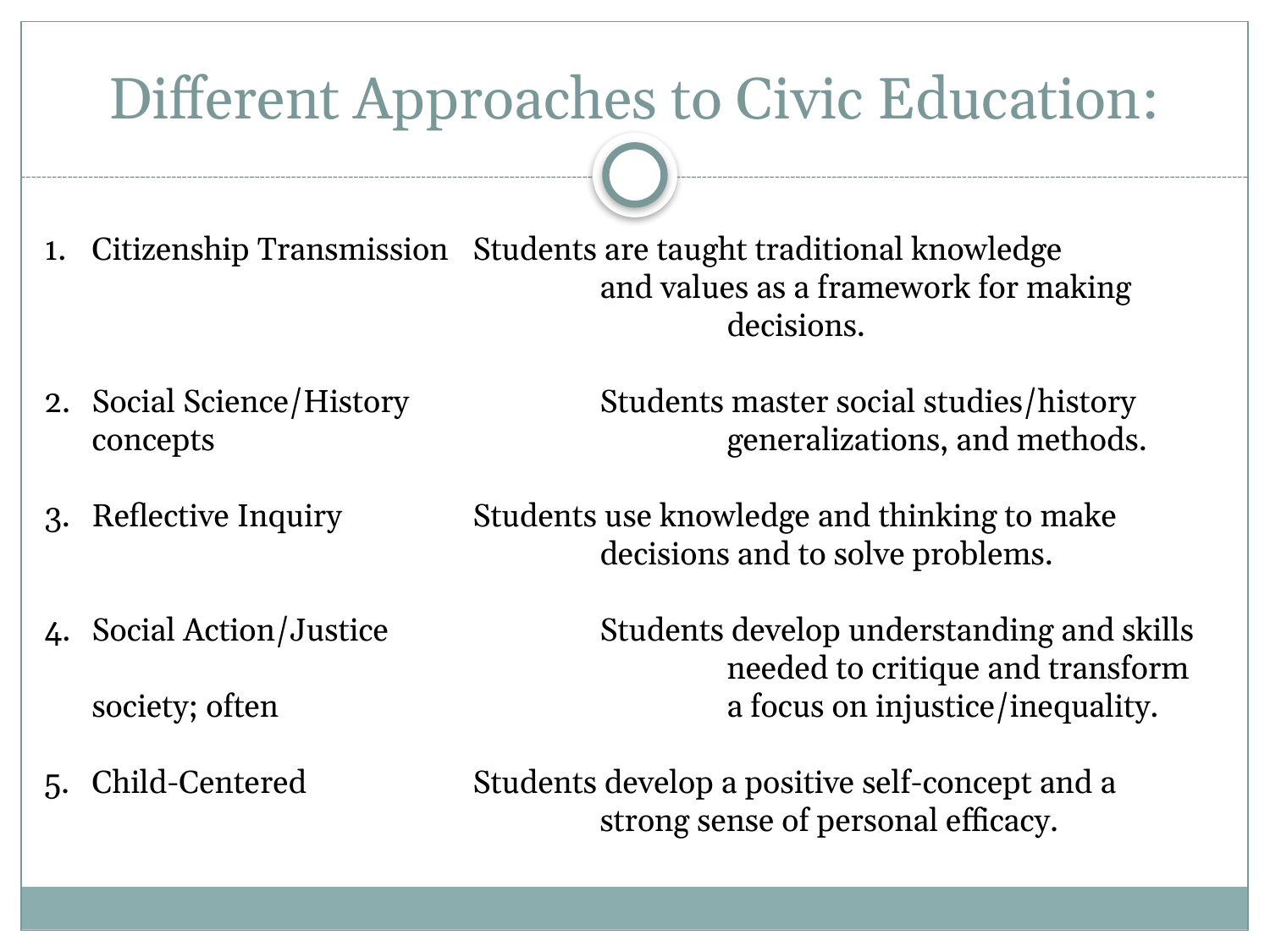

# Different Approaches to Civic Education:
Citizenship Transmission	Students are taught traditional knowledge 					and values as a framework for making 					decisions.

Social Science/History		Students master social studies/history concepts 				generalizations, and methods.

Reflective Inquiry		Students use knowledge and thinking to make 				decisions and to solve problems.

Social Action/Justice		Students develop understanding and skills 					needed to critique and transform society; often 				a focus on injustice/inequality.

Child-Centered		Students develop a positive self-concept and a 				strong sense of personal efficacy.